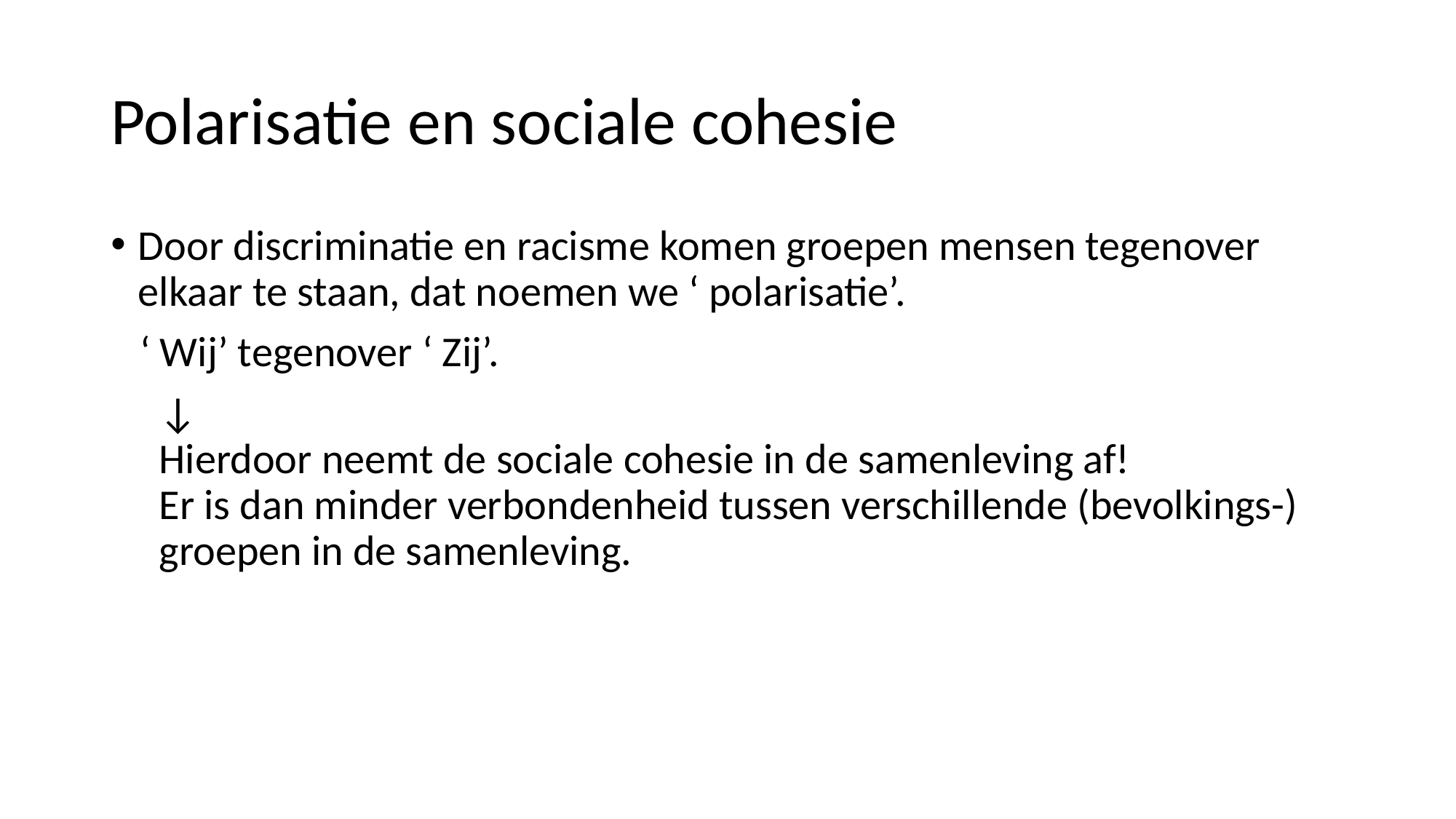

# Polarisatie en sociale cohesie
Door discriminatie en racisme komen groepen mensen tegenover elkaar te staan, dat noemen we ‘ polarisatie’.
   ‘ Wij’ tegenover ‘ Zij’.
     ↓
     Hierdoor neemt de sociale cohesie in de samenleving af!
     Er is dan minder verbondenheid tussen verschillende (bevolkings-)
     groepen in de samenleving.